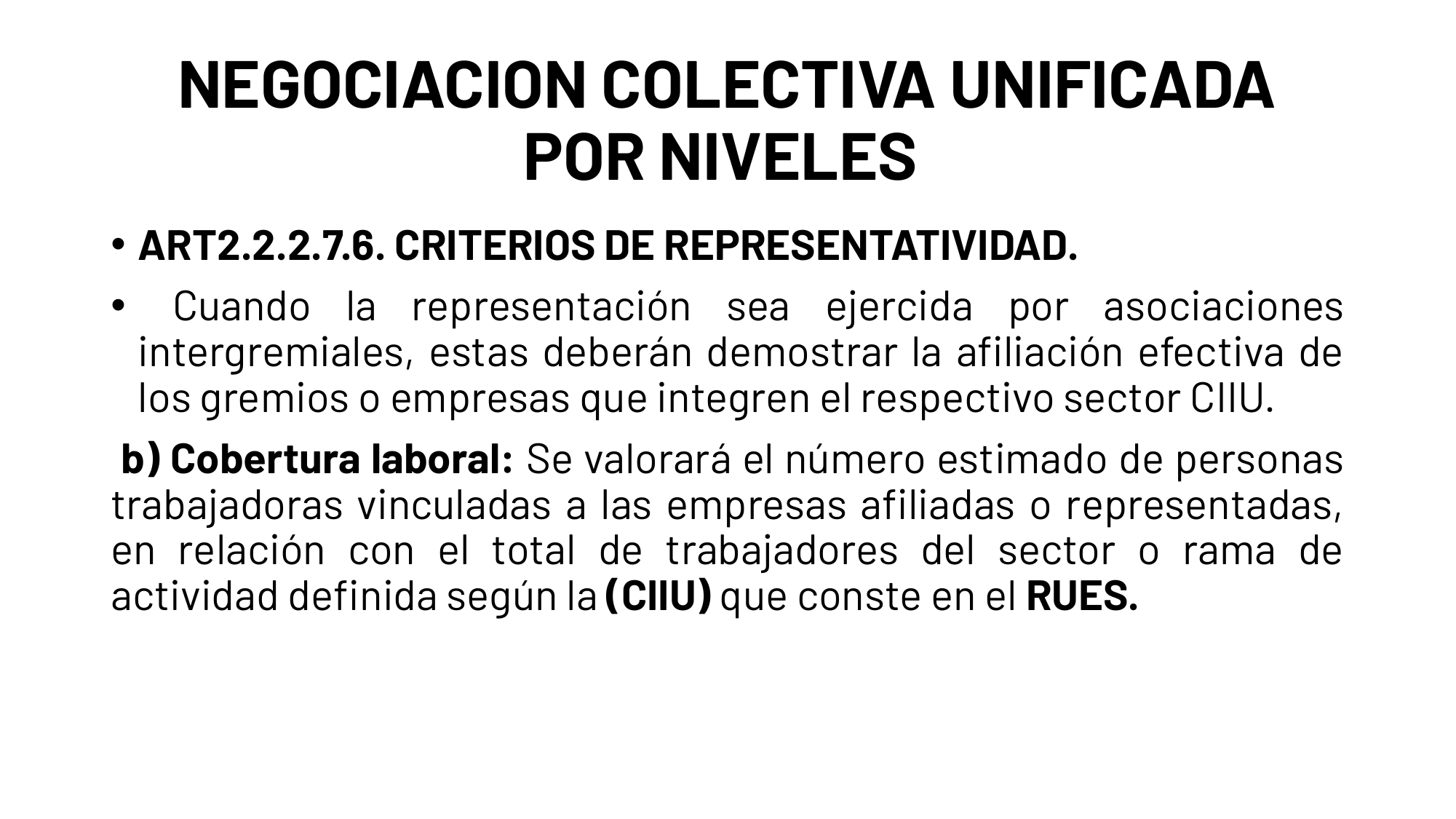

# NEGOCIACION COLECTIVA UNIFICADA POR NIVELES
ART2.2.2.7.6. CRITERIOS DE REPRESENTATIVIDAD.
 Cuando la representación sea ejercida por asociaciones intergremiales, estas deberán demostrar la afiliación efectiva de los gremios o empresas que integren el respectivo sector CIIU.
 b) Cobertura laboral: Se valorará el número estimado de personas trabajadoras vinculadas a las empresas afiliadas o representadas, en relación con el total de trabajadores del sector o rama de actividad definida según la (CIIU) que conste en el RUES.